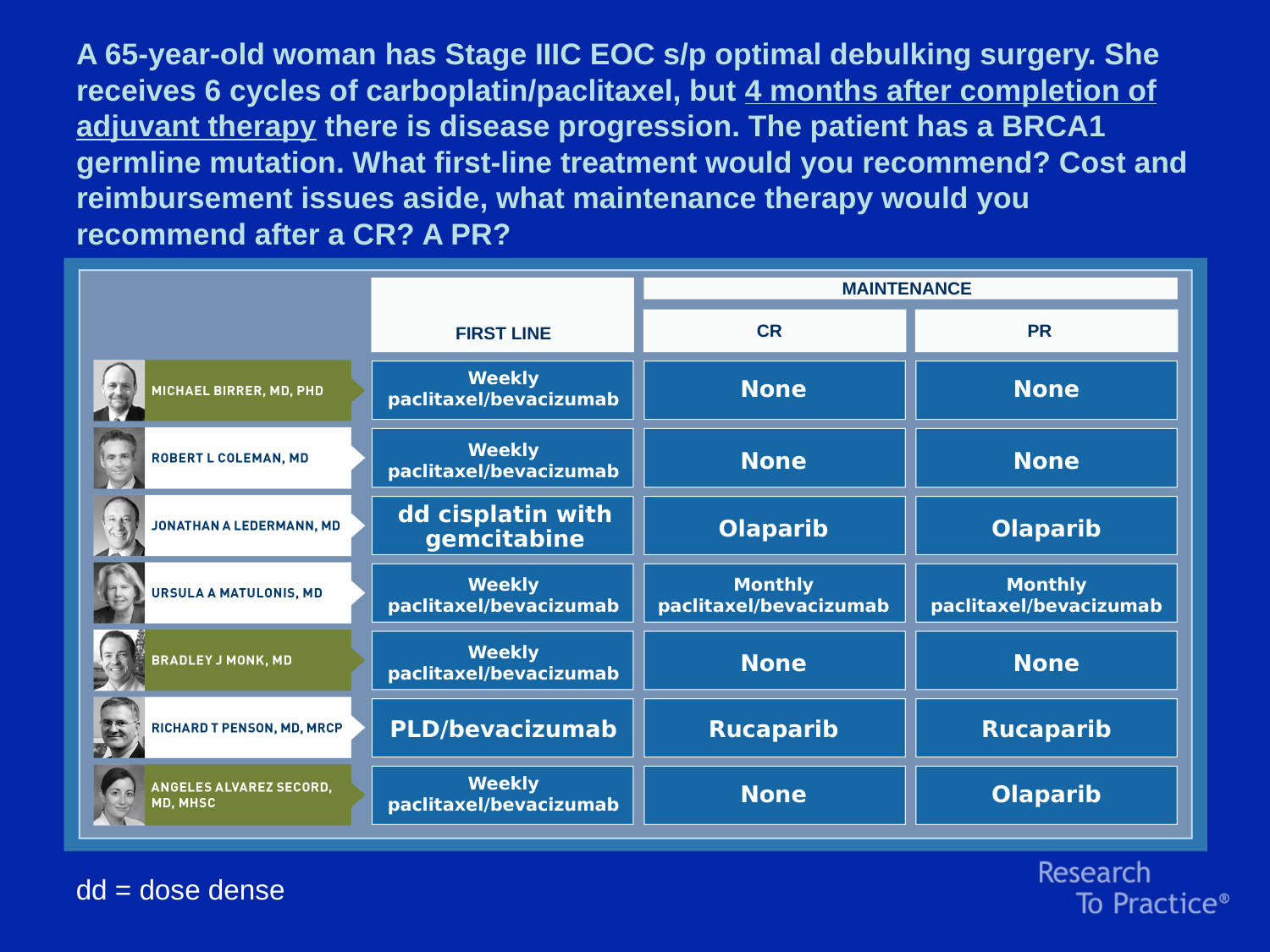

A 65-year-old woman has Stage IIIC EOC s/p optimal debulking surgery. She receives 6 cycles of carboplatin/paclitaxel, but 4 months after completion of adjuvant therapy there is disease progression. The patient has a BRCA1 germline mutation. What first-line treatment would you recommend? Cost and reimbursement issues aside, what maintenance therapy would you recommend after a CR? A PR?
MAINTENANCE
CR
PR
FIRST LINE
Weekly paclitaxel/bevacizumab
None
None
Weekly paclitaxel/bevacizumab
None
None
dd cisplatin with gemcitabine
Olaparib
Olaparib
Weekly paclitaxel/bevacizumab
Monthly paclitaxel/bevacizumab
Monthly paclitaxel/bevacizumab
Weekly paclitaxel/bevacizumab
None
None
PLD/bevacizumab
Rucaparib
Rucaparib
Weekly paclitaxel/bevacizumab
None
Olaparib
dd = dose dense